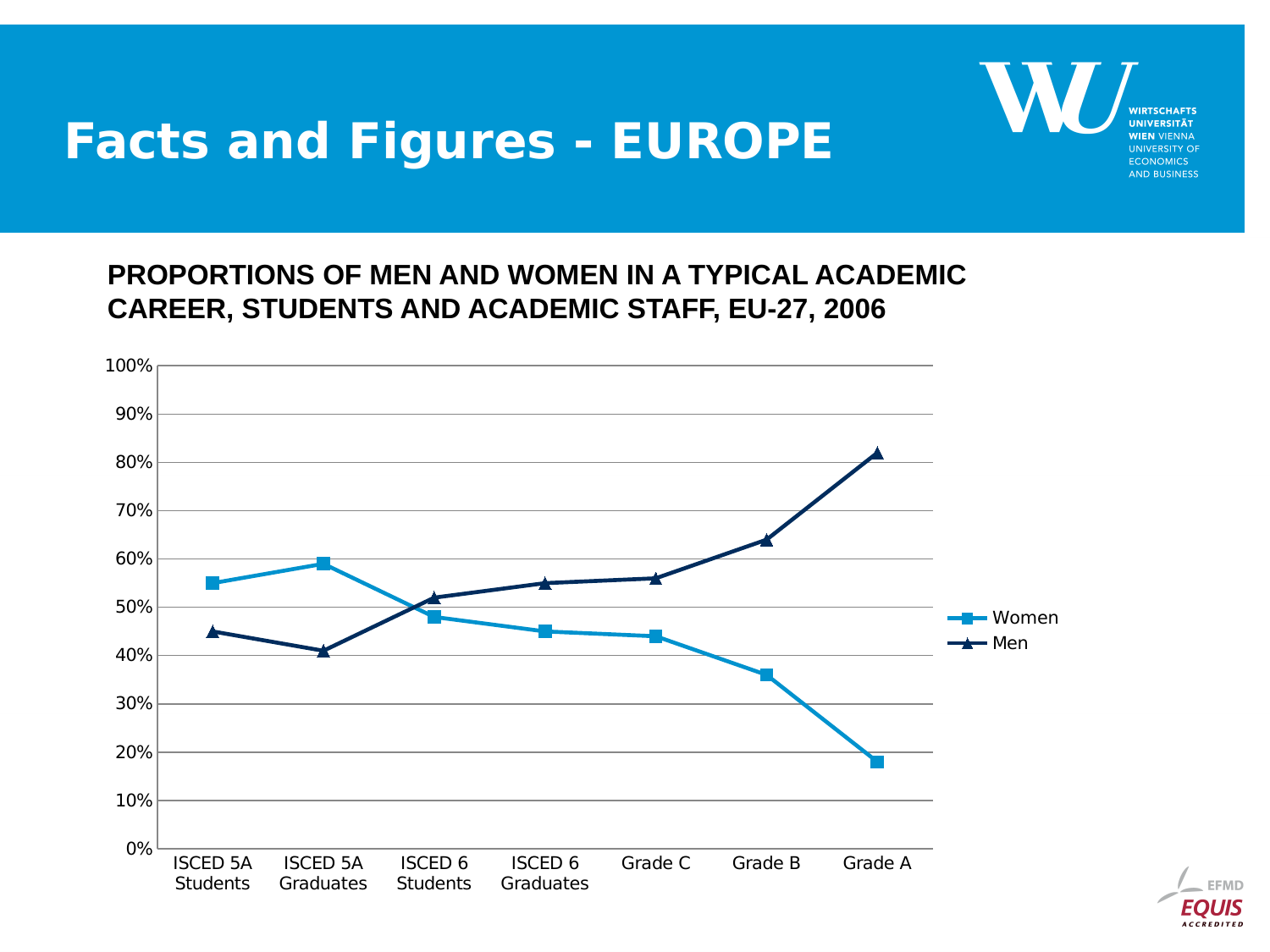

# Facts and Figures - EUROPE
PROPORTIONS OF MEN AND WOMEN IN A TYPICAL ACADEMIC
CAREER, STUDENTS AND ACADEMIC STAFF, EU-27, 2006

### Chart

| Category | Women | Men |
|---|---|---|
| ISCED 5A Students | 0.55 | 0.45 |
| ISCED 5A Graduates | 0.59 | 0.41 |
| ISCED 6 Students | 0.48 | 0.52 |
| ISCED 6 Graduates | 0.45 | 0.55 |
| Grade C | 0.44 | 0.56 |
| Grade B | 0.36 | 0.64 |
| Grade A | 0.18 | 0.82 |